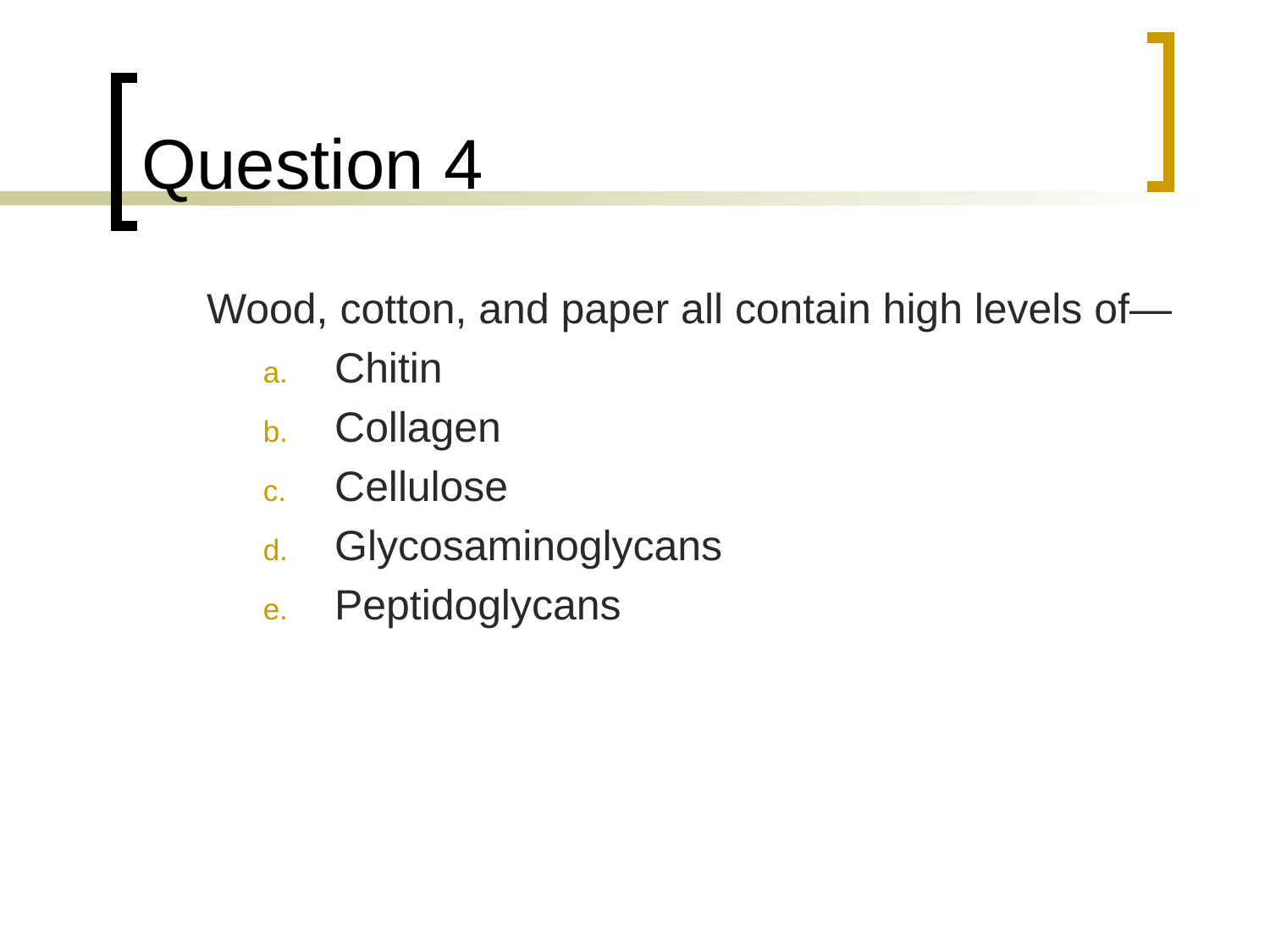

# Question 4
	Wood, cotton, and paper all contain high levels of—
Chitin
Collagen
Cellulose
Glycosaminoglycans
Peptidoglycans